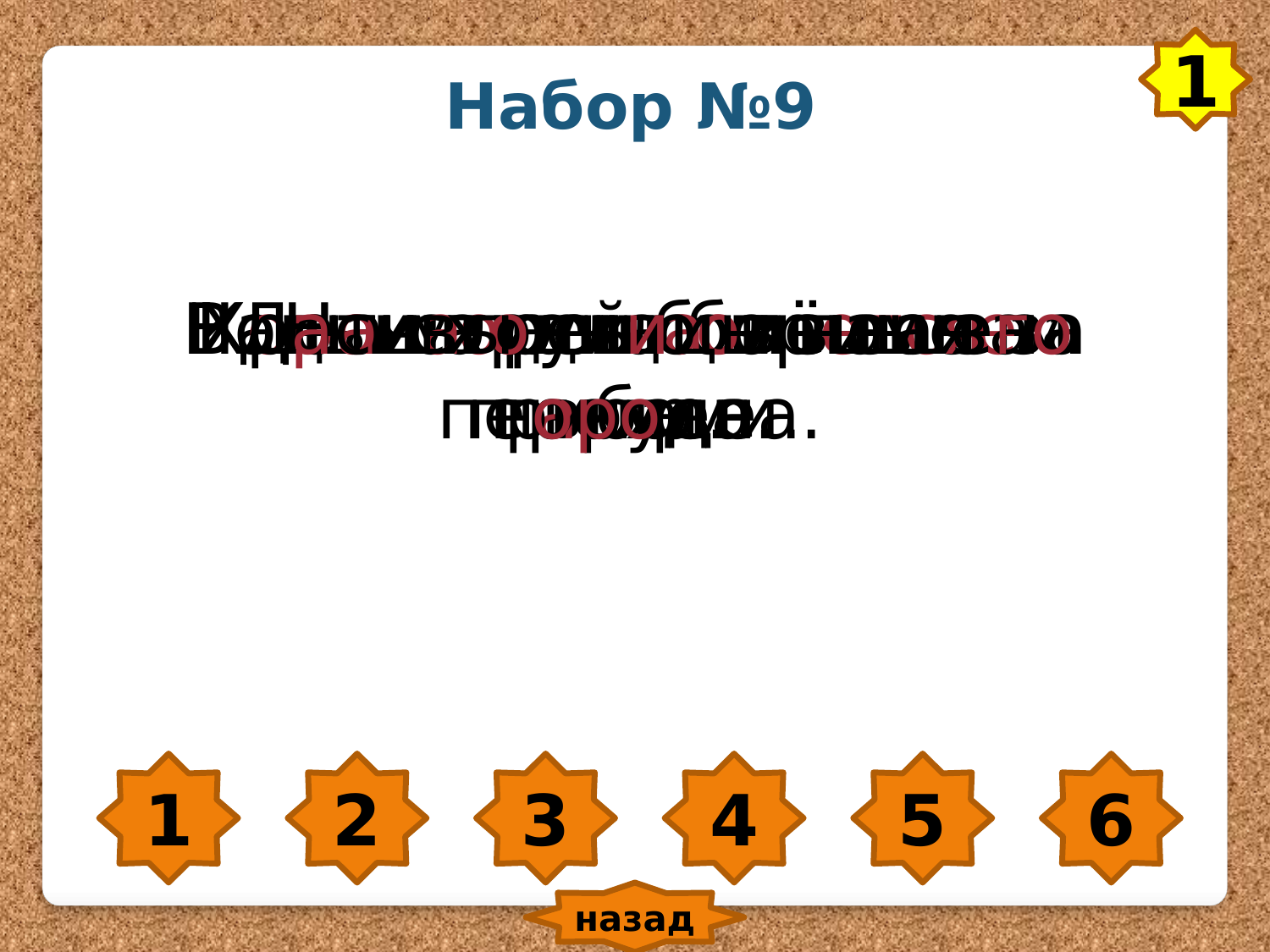

1
Набор №9
Началась большая перемена.
Воды морей солёные на вкус.
Наша страна борется за мир.
Хороша роща в зимнем наряде.
Дети ходили в лес за грибами.
Красивы улицы нашего города.
1
2
3
4
5
6
назад